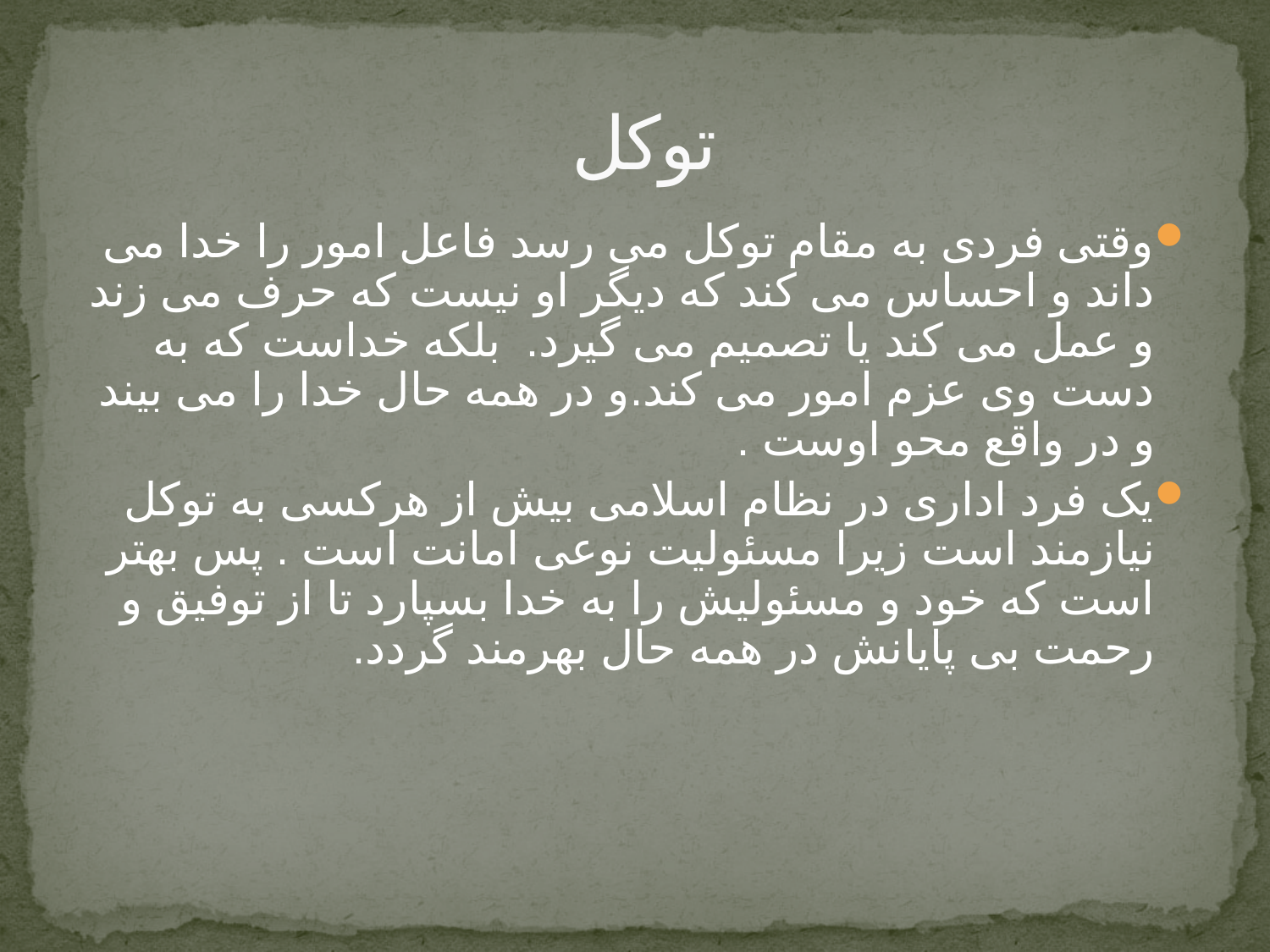

# توکل
وقتی فردی به مقام توکل می رسد فاعل امور را خدا می داند و احساس می کند که دیگر او نیست که حرف می زند و عمل می کند یا تصمیم می گیرد.  بلکه خداست که به دست وی عزم امور می کند.و در همه حال خدا را می بیند و در واقع محو اوست .
یک فرد اداری در نظام اسلامی بیش از هرکسی به توکل نیازمند است زیرا مسئولیت نوعی امانت است . پس بهتر است که خود و مسئولیش را به خدا بسپارد تا از توفیق و رحمت بی پایانش در همه حال بهرمند گردد.